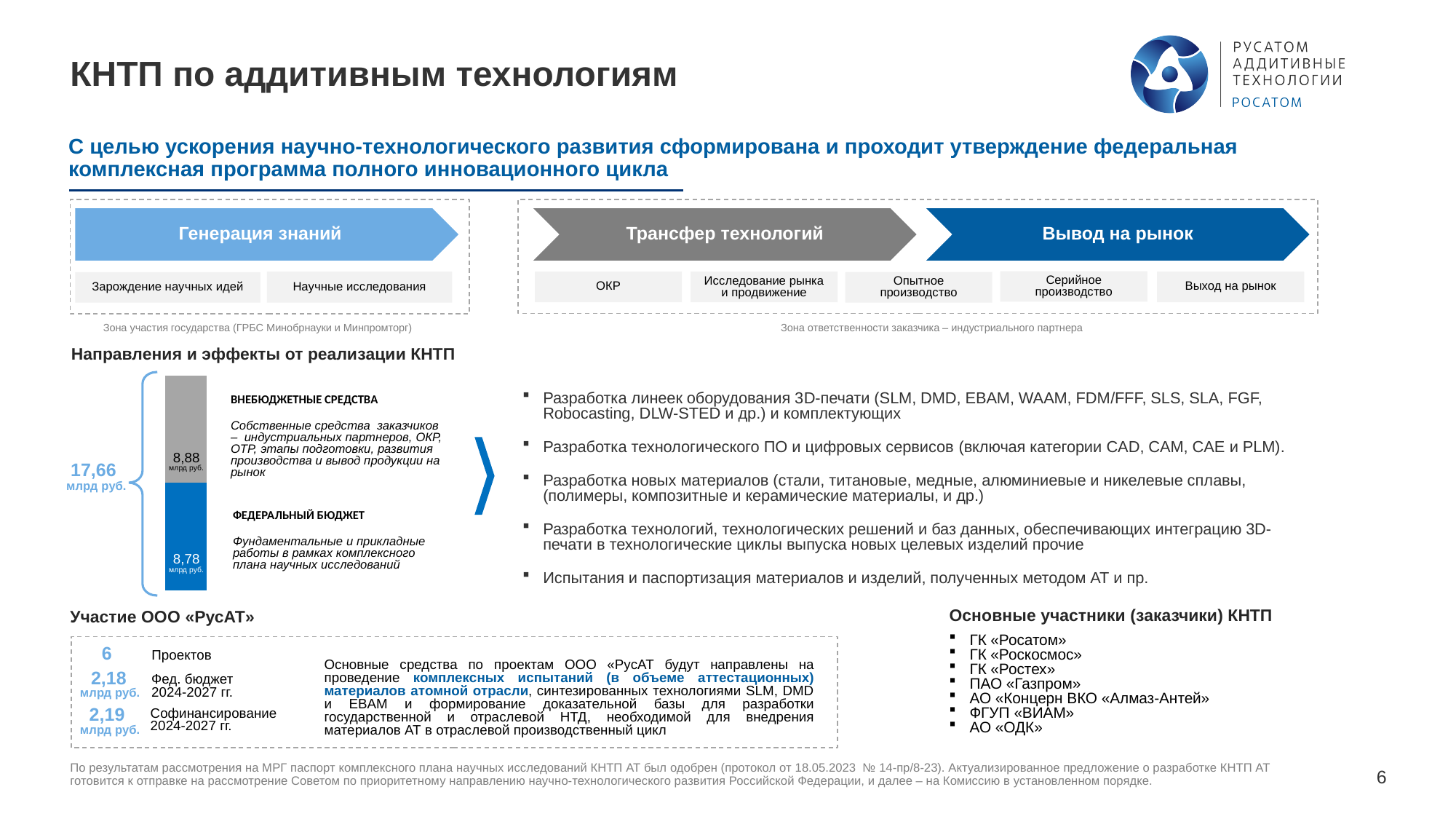

# КНТП по аддитивным технологиям
С целью ускорения научно-технологического развития сформирована и проходит утверждение федеральная комплексная программа полного инновационного цикла

Трансфер технологий
Вывод на рынок
Серийное производство
Исследование рынка и продвижение
Выход на рынок
ОКР
Опытное производство

Генерация знаний
Научные исследования
Зарождение научных идей
Зона участия государства (ГРБС Минобрнауки и Минпромторг)
Зона ответственности заказчика – индустриального партнера

### Chart

| Category | Ряд 1 | Ряд 2 |
|---|---|---|
| Категория 1 | 11.0 | 10.9 |
Направления и эффекты от реализации КНТП

ВНЕБЮДЖЕТНЫЕ СРЕДСТВА
Собственные средства  заказчиков –  индустриальных партнеров, ОКР, ОТР, этапы подготовки, развития производства и вывод продукции на рынок
Разработка линеек оборудования 3D-печати (SLM, DMD, EBAM, WAAM, FDM/FFF, SLS, SLA, FGF, Robocasting, DLW-STED и др.) и комплектующих
Разработка технологического ПО и цифровых сервисов (включая категории CAD, CAM, CAE и PLM).
Разработка новых материалов (стали, титановые, медные, алюминиевые и никелевые сплавы, (полимеры, композитные и керамические материалы, и др.)
Разработка технологий, технологических решений и баз данных, обеспечивающих интеграцию 3D-печати в технологические циклы выпуска новых целевых изделий прочие
Испытания и паспортизация материалов и изделий, полученных методом АТ и пр.

8,88
млрд руб.
17,66
млрд руб.
ФЕДЕРАЛЬНЫЙ БЮДЖЕТ
Фундаментальные и прикладные работы в рамках комплексного плана научных исследований
8,78
млрд руб.
Основные участники (заказчики) КНТП
Участие ООО «РусАТ»
ГК «Росатом»
ГК «Роскосмос»
ГК «Ростех»
ПАО «Газпром»
АО «Концерн ВКО «Алмаз-Антей»
ФГУП «ВИАМ»
АО «ОДК»
6

Проектов
Основные средства по проектам ООО «РусАТ будут направлены на проведение комплексных испытаний (в объеме аттестационных) материалов атомной отрасли, синтезированных технологиями SLM, DMD и EBAM и формирование доказательной базы для разработки государственной и отраслевой НТД, необходимой для внедрения материалов АТ в отраслевой производственный цикл
2,18
Фед. бюджет
2024-2027 гг.
млрд руб.
2,19
Софинансирование 2024-2027 гг.
млрд руб.
По результатам рассмотрения на МРГ паспорт комплексного плана научных исследований КНТП АТ был одобрен (протокол от 18.05.2023  № 14-пр/8-23). Актуализированное предложение о разработке КНТП АТ готовится к отправке на рассмотрение Советом по приоритетному направлению научно-технологического развития Российской Федерации, и далее – на Комиссию в установленном порядке.